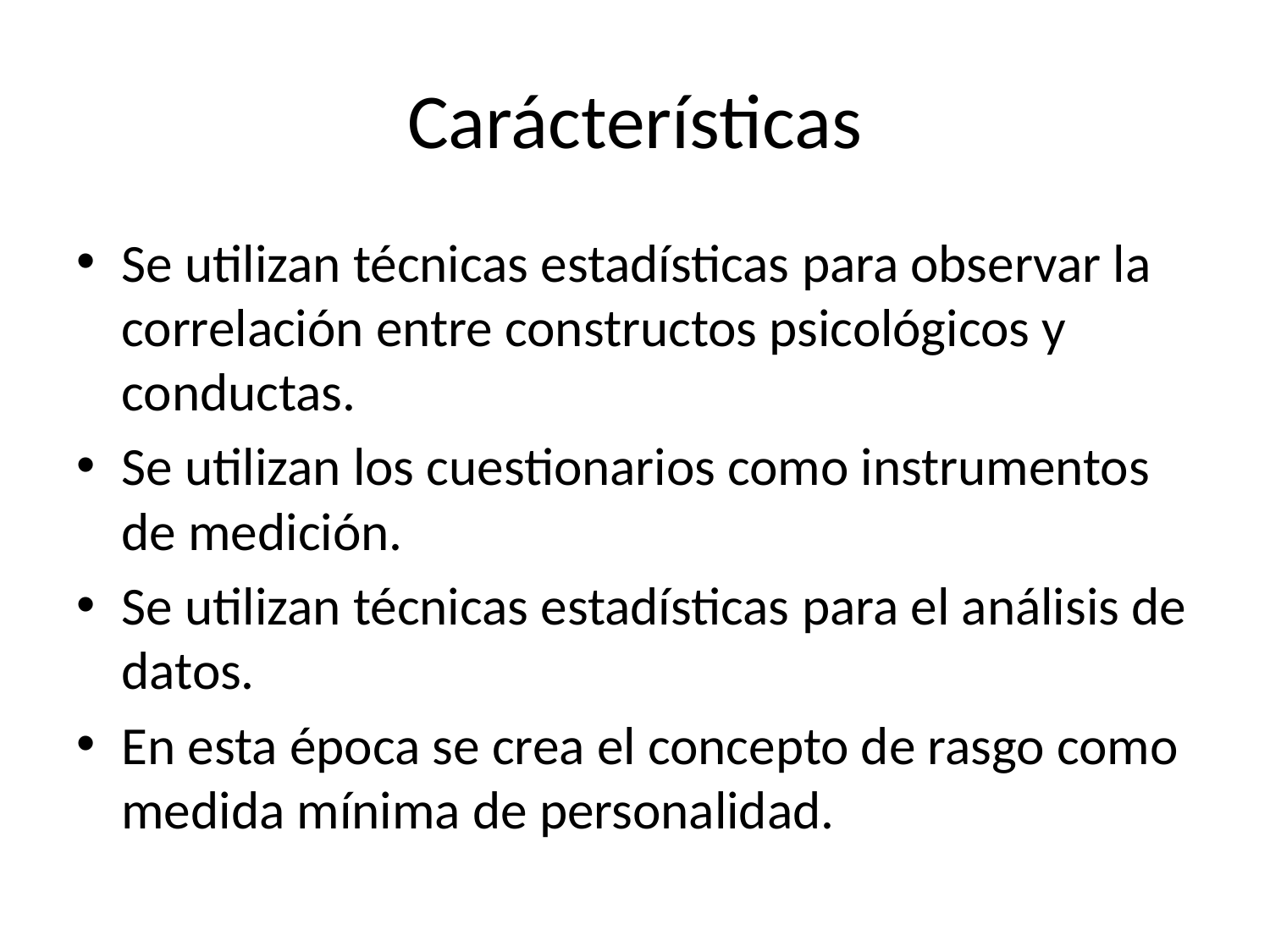

# Carácterísticas
Se utilizan técnicas estadísticas para observar la correlación entre constructos psicológicos y conductas.
Se utilizan los cuestionarios como instrumentos de medición.
Se utilizan técnicas estadísticas para el análisis de datos.
En esta época se crea el concepto de rasgo como medida mínima de personalidad.